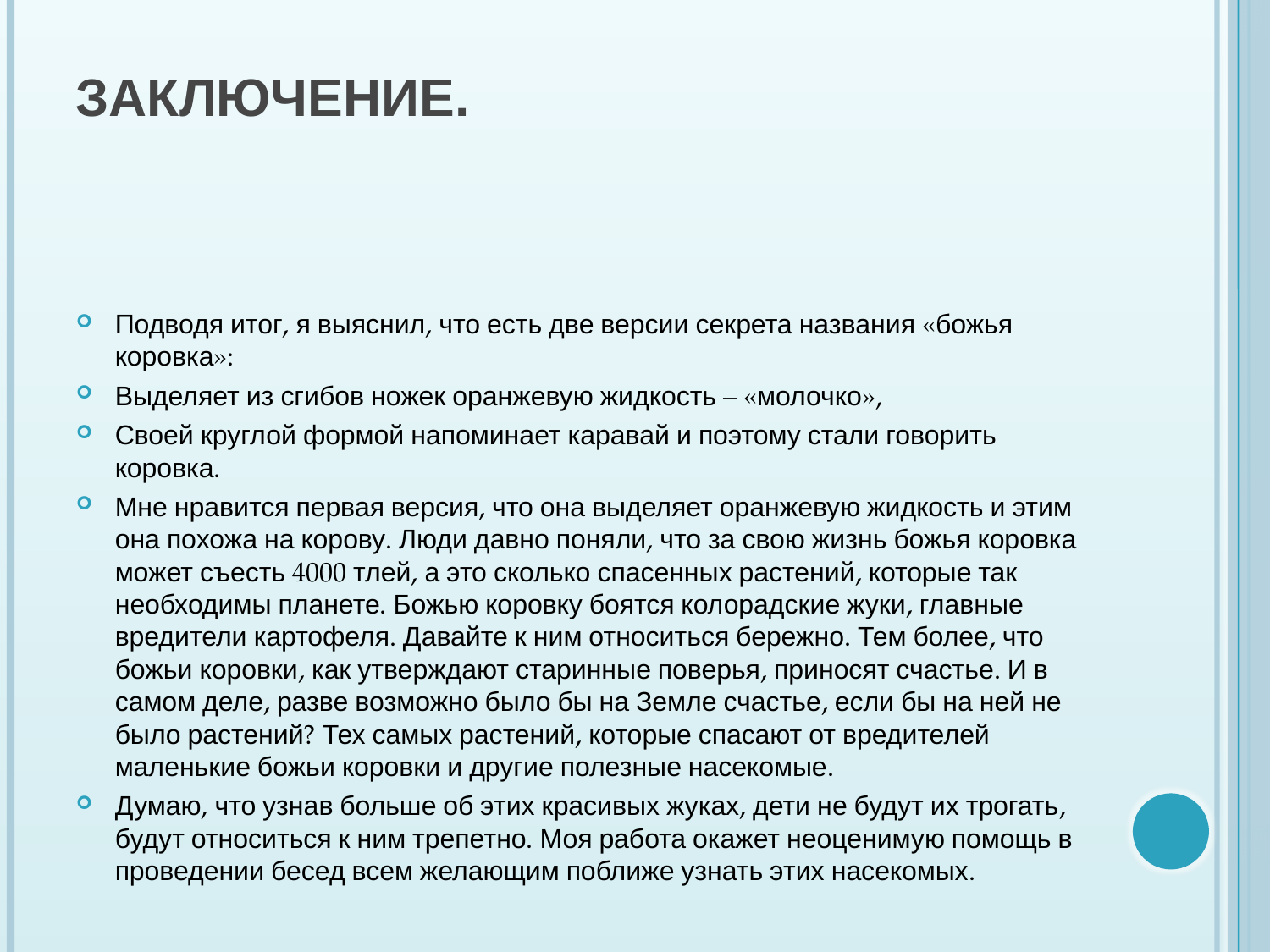

# Заключение.

	Подводя итог, я выяснил, что есть две версии секрета названия «божья коровка»:
Выделяет из сгибов ножек оранжевую жидкость – «молочко»,
Своей круглой формой напоминает каравай и поэтому стали говорить коровка.
	Мне нравится первая версия, что она выделяет оранжевую жидкость и этим она похожа на корову. Люди давно поняли, что за свою жизнь божья коровка может съесть 4000 тлей, а это сколько спасенных растений, которые так необходимы планете. Божью коровку боятся колорадские жуки, главные вредители картофеля. Давайте к ним относиться бережно. Тем более, что божьи коровки, как утверждают старинные поверья, приносят счастье. И в самом деле, разве возможно было бы на Земле счастье, если бы на ней не было растений? Тех самых растений, которые спасают от вредителей маленькие божьи коровки и другие полезные насекомые.
	Думаю, что узнав больше об этих красивых жуках, дети не будут их трогать, будут относиться к ним трепетно. Моя работа окажет неоценимую помощь в проведении бесед всем желающим поближе узнать этих насекомых.